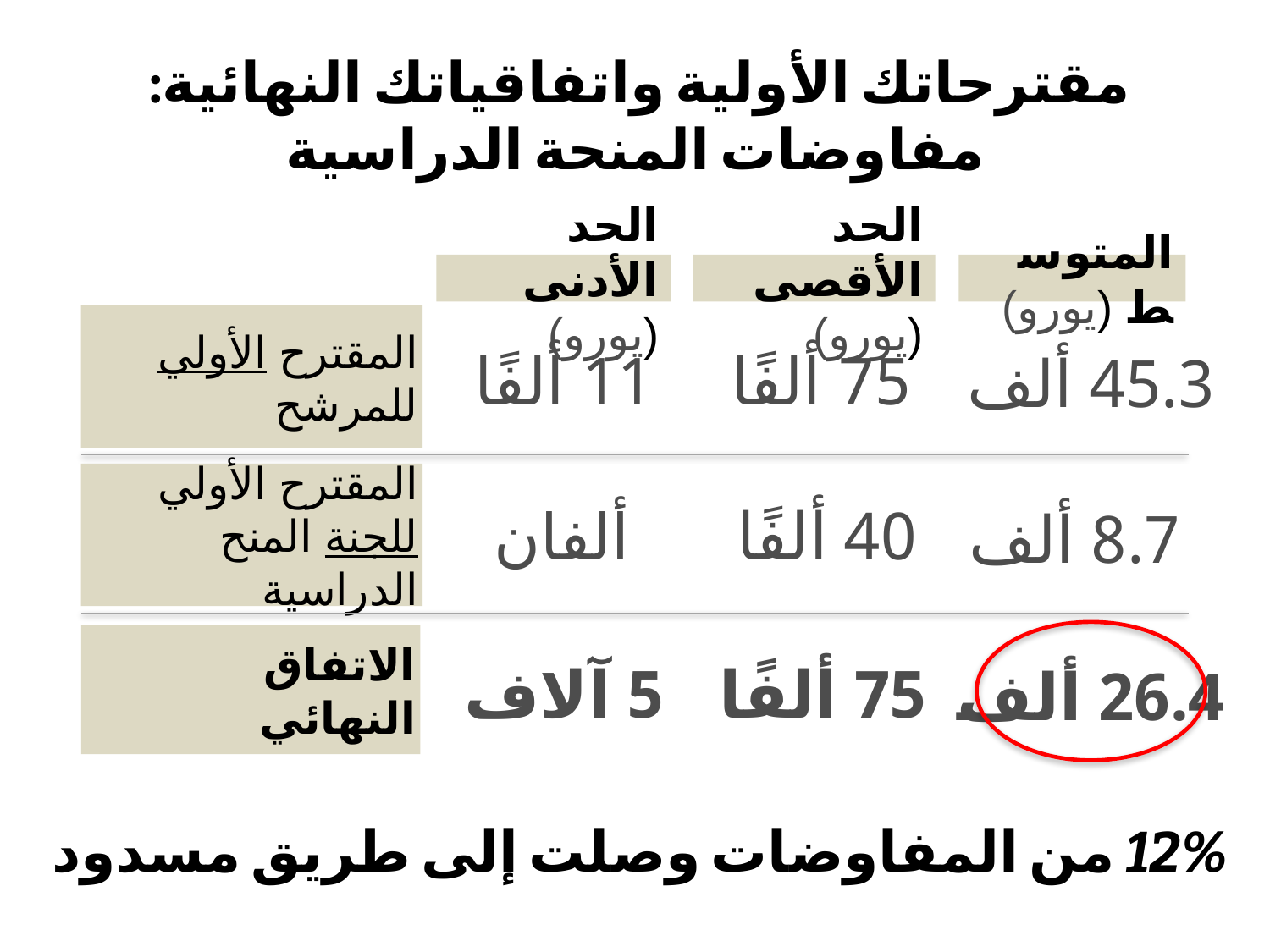

مقترحاتك الأولية واتفاقياتك النهائية:
مفاوضات المنحة الدراسية
الحد الأدنى (يورو)
الحد الأقصى (يورو)
المتوسط (يورو)
11 ألفًا
75 ألفًا
45.3 ألف
المقترح الأولي للمرشح
40 ألفًا
ألفان
8.7 ألف
المقترح الأولي
للجنة المنح الدراسية
5 آلاف
75 ألفًا
26.4 ألف

الاتفاق
النهائي
12% من المفاوضات وصلت إلى طريق مسدود